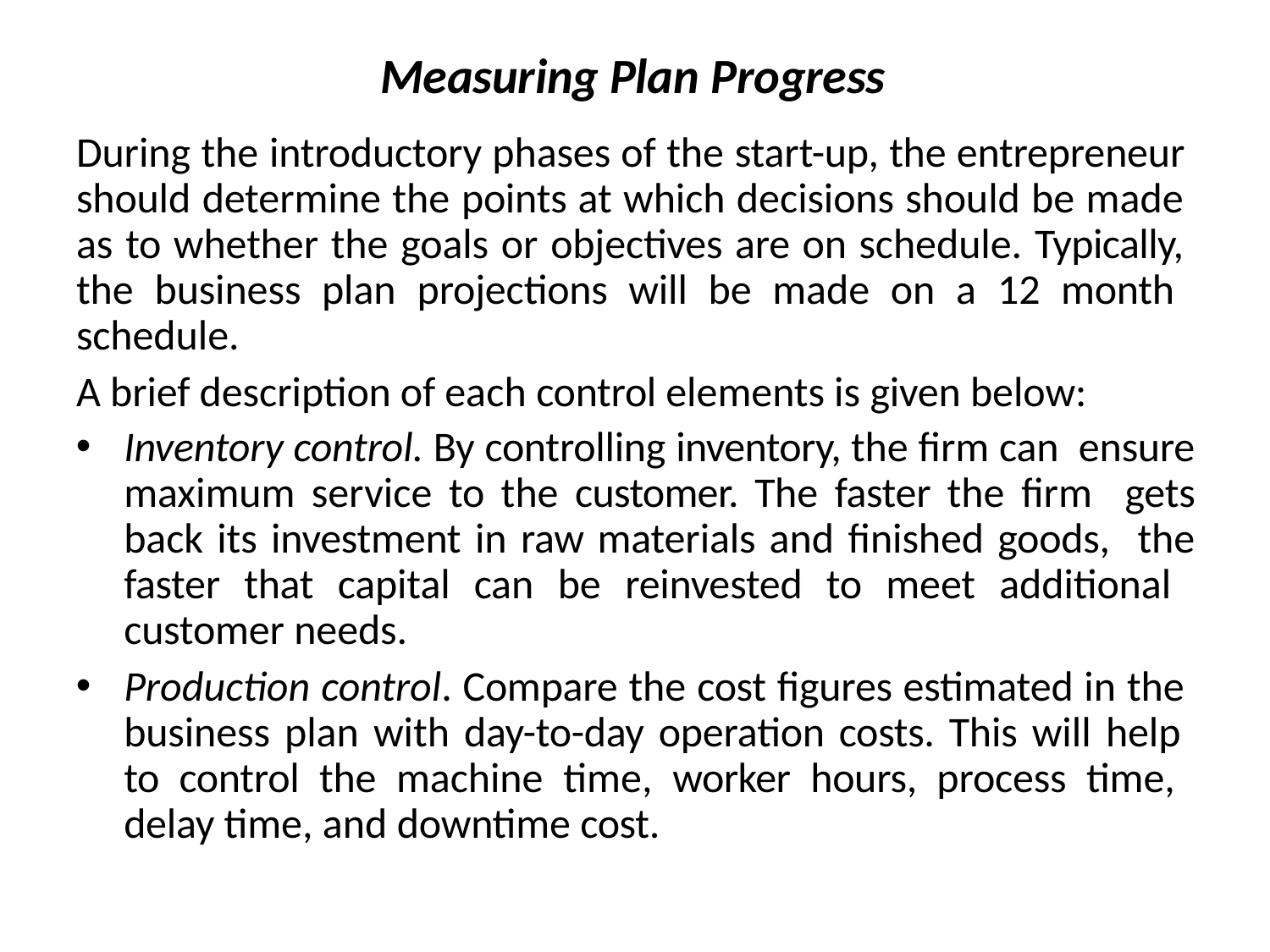

# Measuring Plan Progress
During the introductory phases of the start-up, the entrepreneur  should determine the points at which decisions should be made  as to whether the goals or objectives are on schedule. Typically,  the business plan projections will be made on a 12 month  schedule.
A brief description of each control elements is given below:
Inventory control. By controlling inventory, the firm can  ensure maximum service to the customer. The faster the firm  gets back its investment in raw materials and finished goods,  the faster that capital can be reinvested to meet additional  customer needs.
Production control. Compare the cost figures estimated in the  business plan with day-to-day operation costs. This will help  to control the machine time, worker hours, process time,  delay time, and downtime cost.